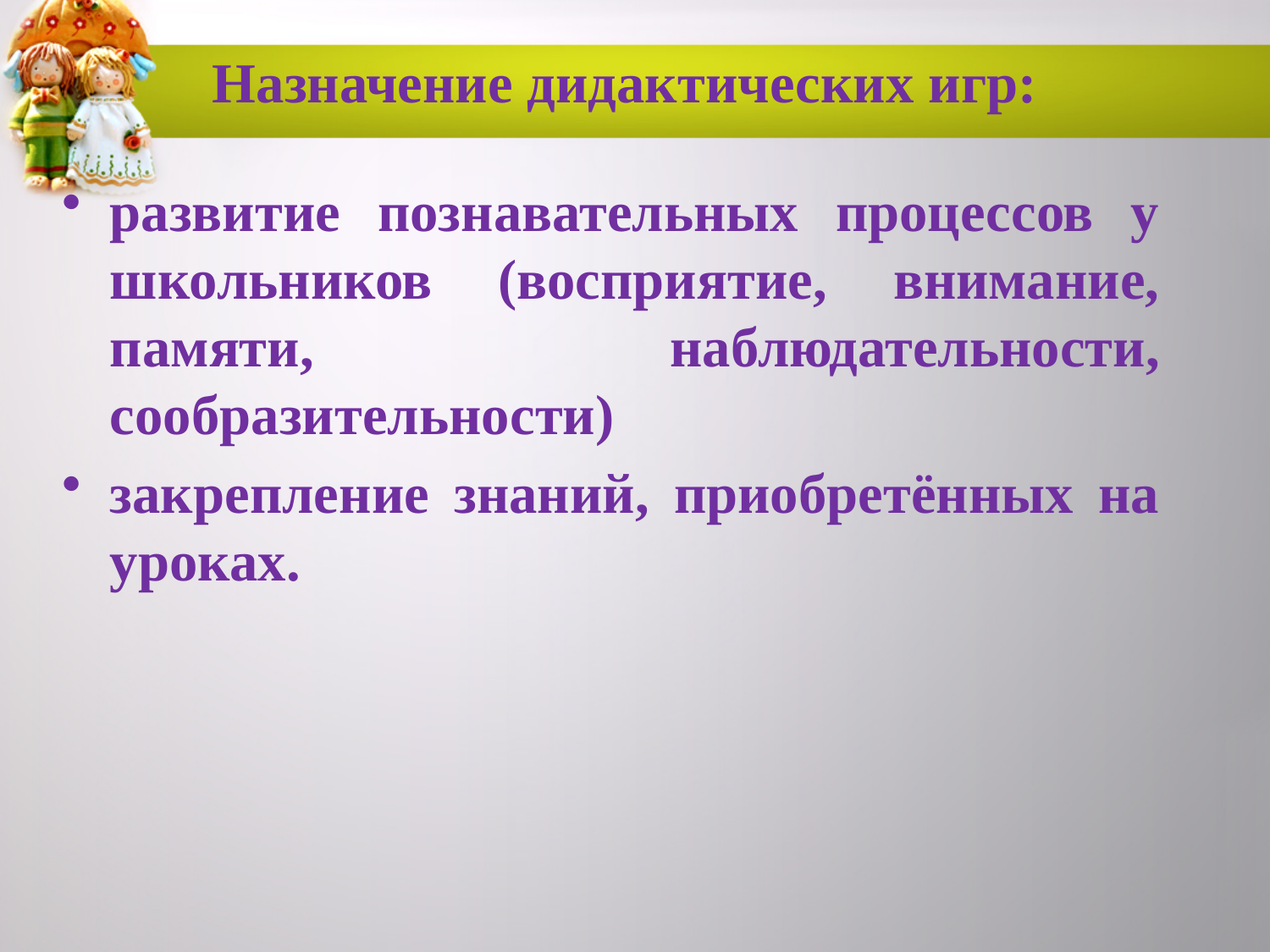

# Назначение дидактических игр:
развитие познавательных процессов у школьников (восприятие, внимание, памяти, наблюдательности, сообразительности)
закрепление знаний, приобретённых на уроках.